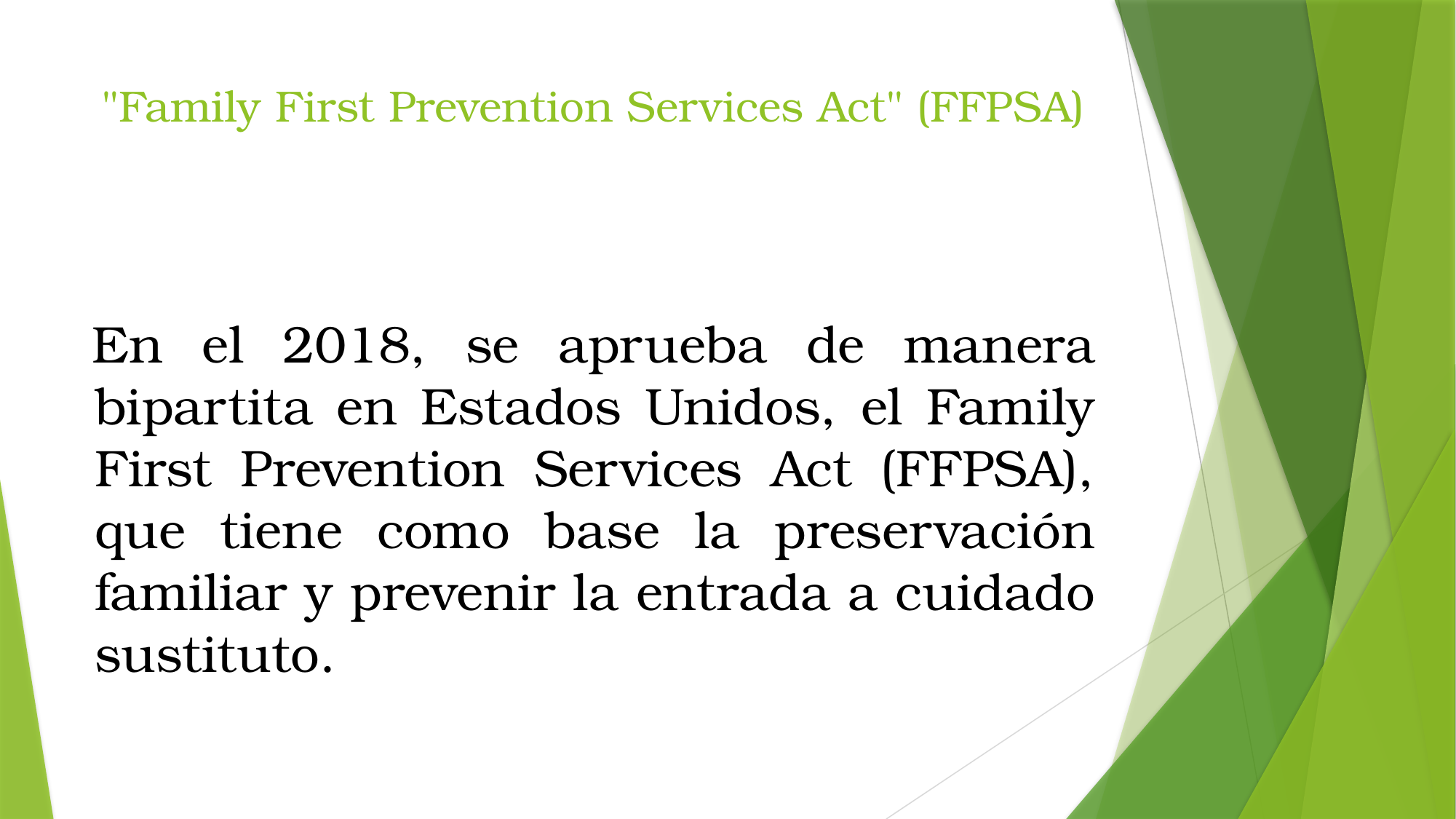

# "Family First Prevention Services Act" (FFPSA)

En el 2018, se aprueba de manera bipartita en Estados Unidos, el Family First Prevention Services Act (FFPSA), que tiene como base la preservación familiar y prevenir la entrada a cuidado sustituto.